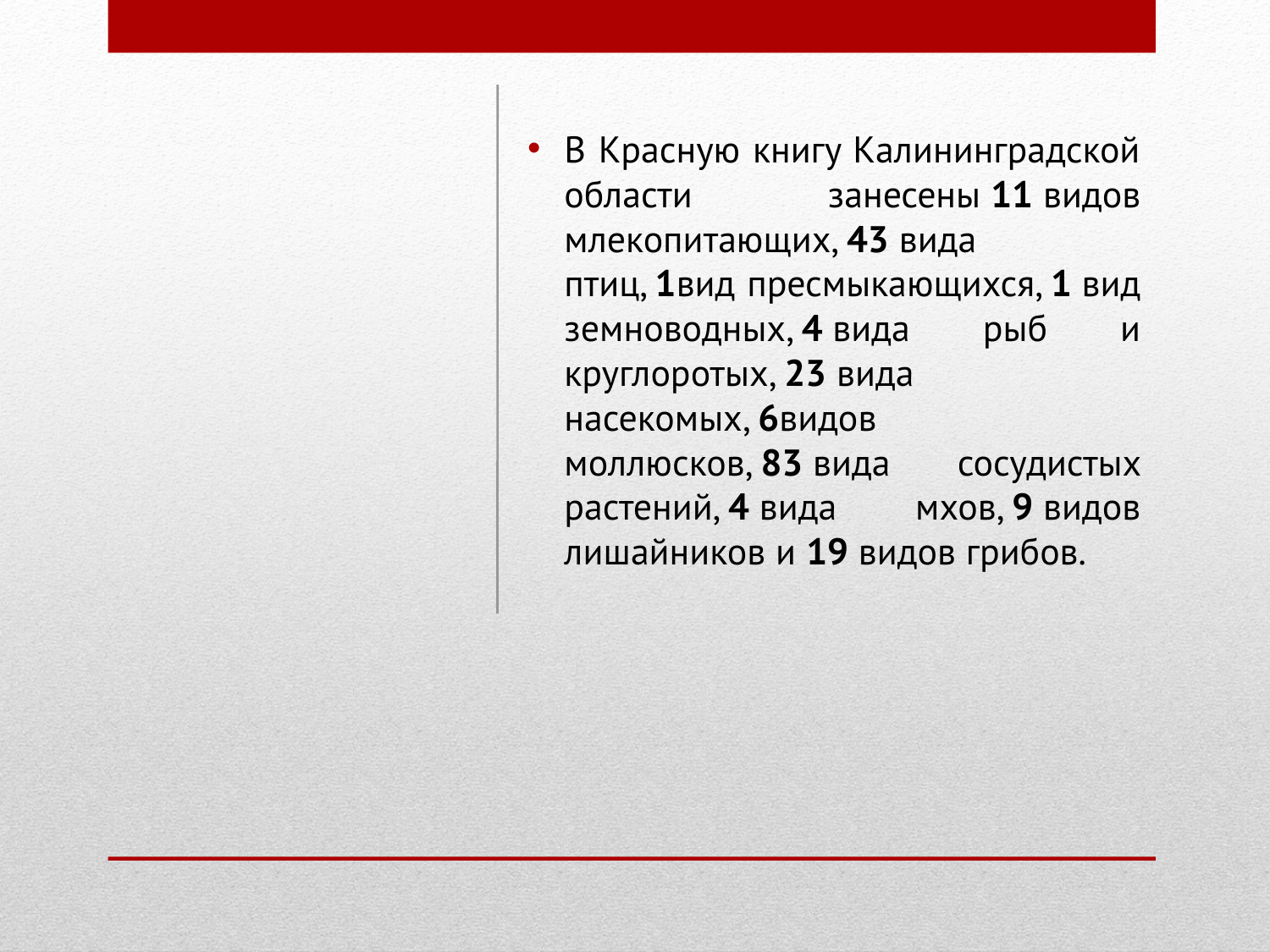

В Красную книгу Калининградской области занесены 11 видов млекопитающих, 43 вида птиц, 1вид пресмыкающихся, 1 вид земноводных, 4 вида рыб и круглоротых, 23 вида насекомых, 6видов моллюсков, 83 вида сосудистых растений, 4 вида мхов, 9 видов лишайников и 19 видов грибов.

#